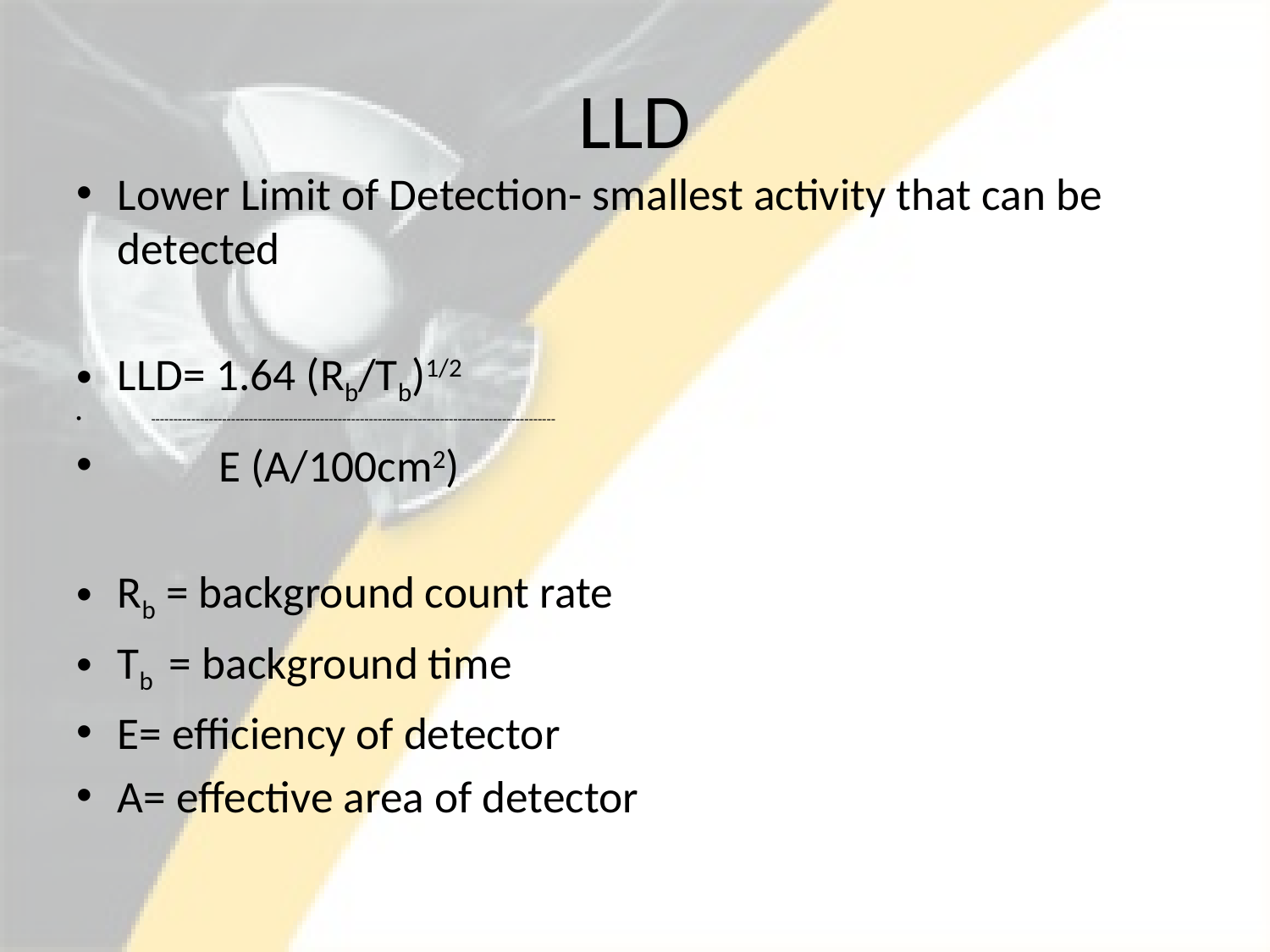

# LLD
Lower Limit of Detection- smallest activity that can be detected

LLD= 1.64 (Rb/Tb)1/2
          -------------------------------------------------------------------------------------------
          E (A/100cm2)

Rb = background count rate
Tb  = background time
E= efficiency of detector
A= effective area of detector